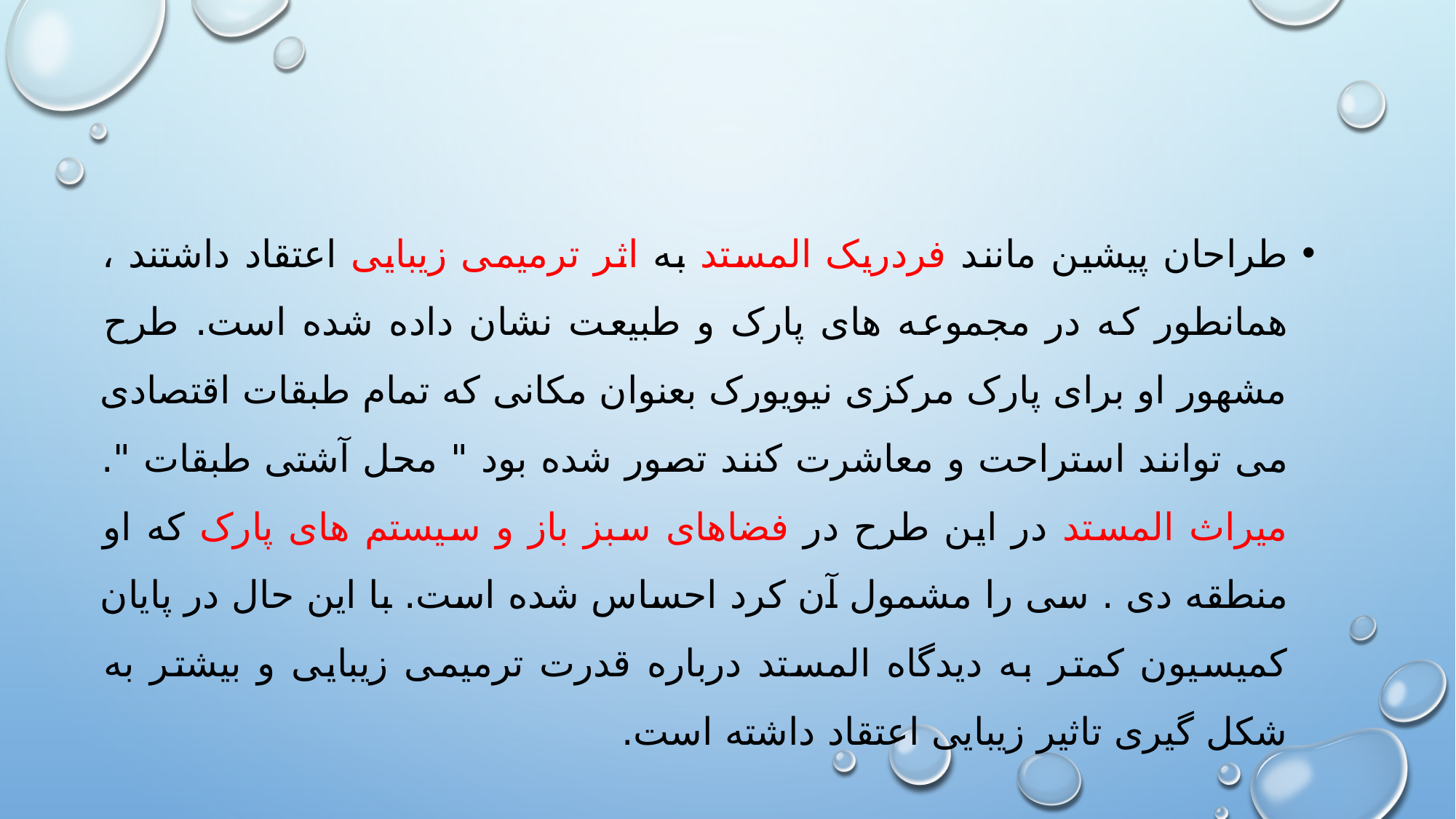

طراحان پیشین مانند فردریک المستد به اثر ترمیمی زیبایی اعتقاد داشتند ، همانطور که در مجموعه های پارک و طبیعت نشان داده شده است. طرح مشهور او برای پارک مرکزی نیویورک بعنوان مکانی که تمام طبقات اقتصادی می توانند استراحت و معاشرت کنند تصور شده بود " محل آشتی طبقات ". میراث المستد در این طرح در فضاهای سبز باز و سیستم های پارک که او منطقه دی . سی را مشمول آن کرد احساس شده است. با این حال در پایان کمیسیون کمتر به دیدگاه المستد درباره قدرت ترمیمی زیبایی و بیشتر به شکل گیری تاثیر زیبایی اعتقاد داشته است.